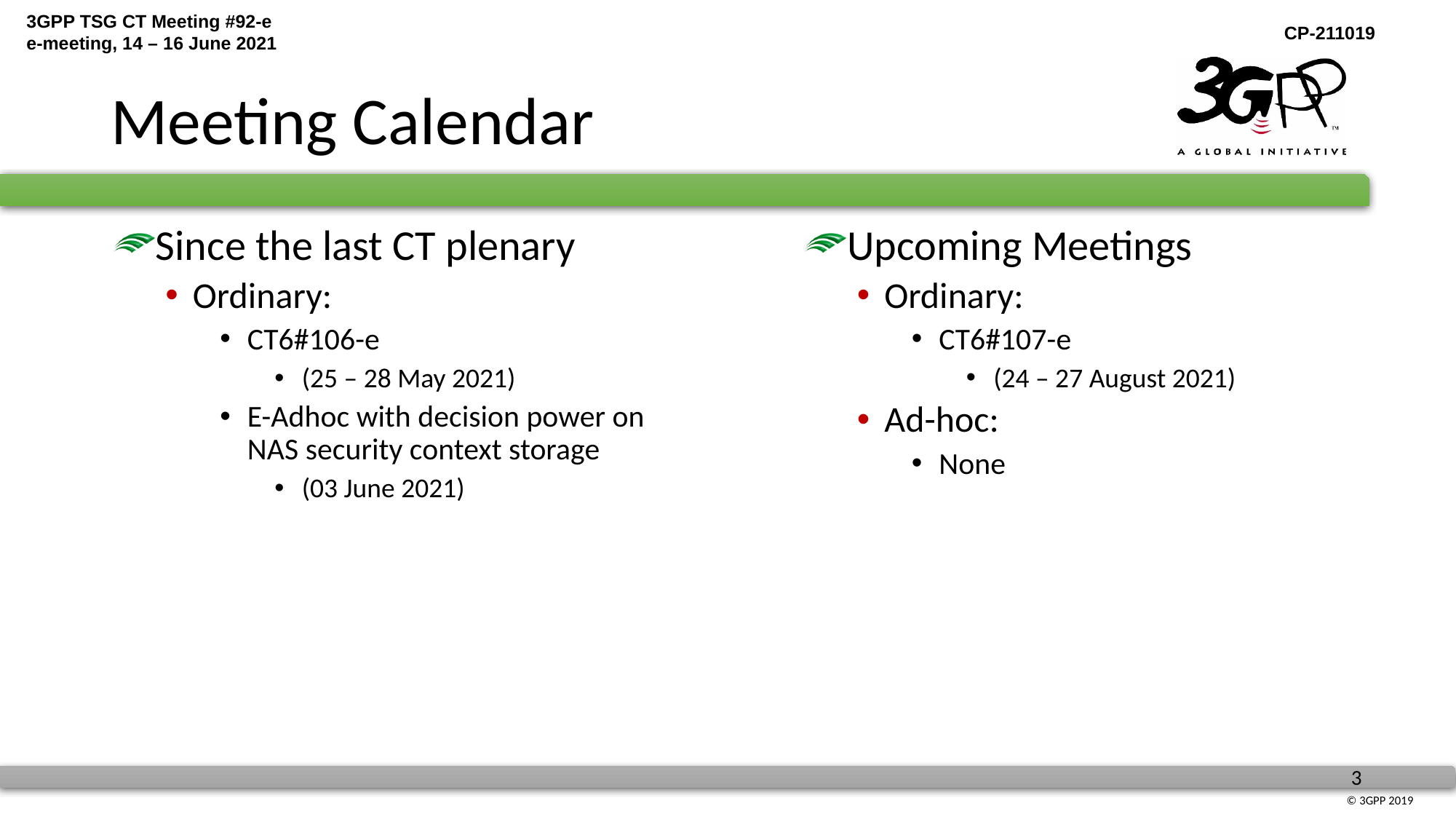

# Meeting Calendar
Since the last CT plenary
Ordinary:
CT6#106-e
(25 – 28 May 2021)
E-Adhoc with decision power on NAS security context storage
(03 June 2021)
Upcoming Meetings
Ordinary:
CT6#107-e
(24 – 27 August 2021)
Ad-hoc:
None